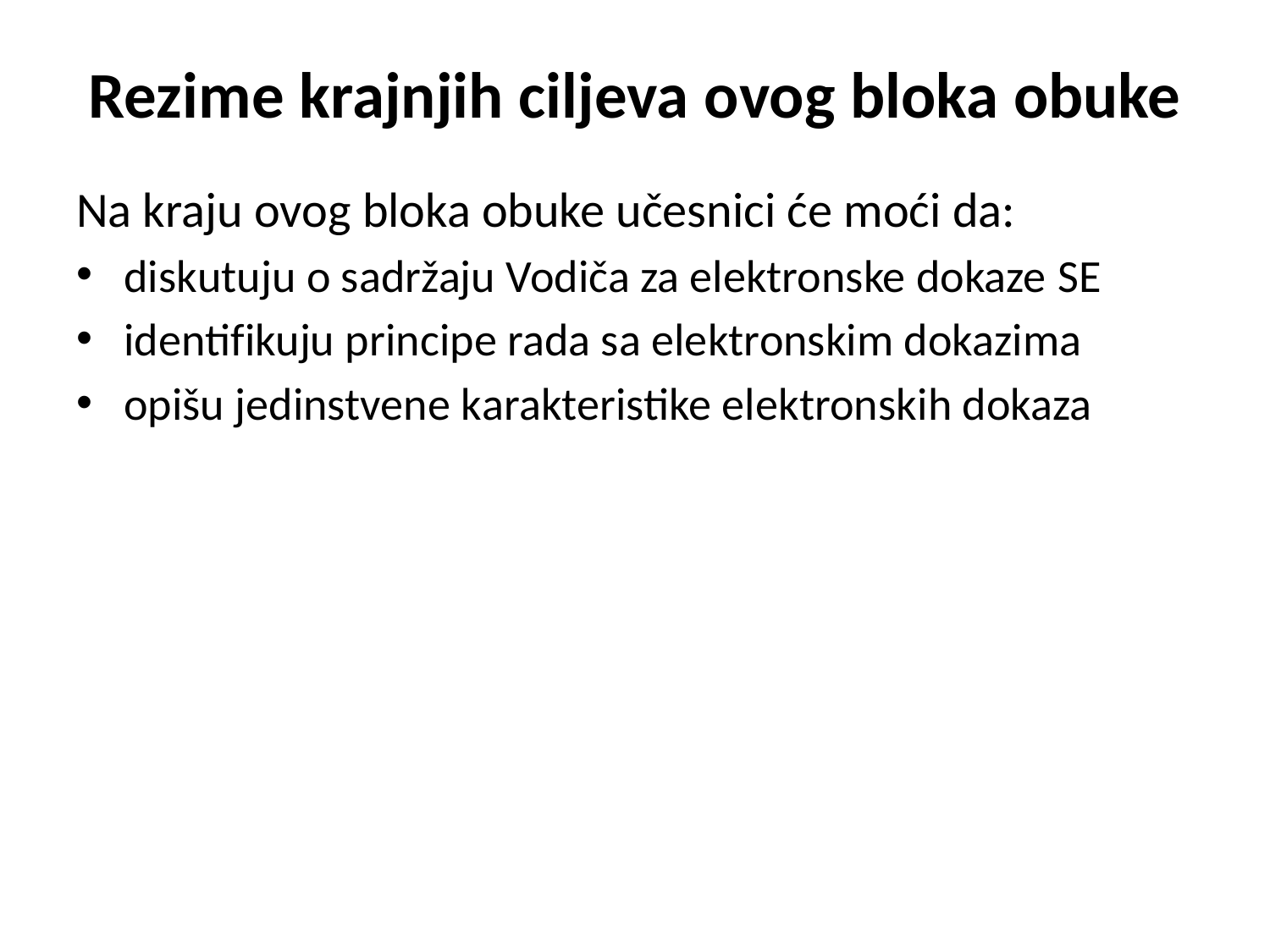

# Rezime krajnjih ciljeva ovog bloka obuke
Na kraju ovog bloka obuke učesnici će moći da:
diskutuju o sadržaju Vodiča za elektronske dokaze SE
identifikuju principe rada sa elektronskim dokazima
opišu jedinstvene karakteristike elektronskih dokaza